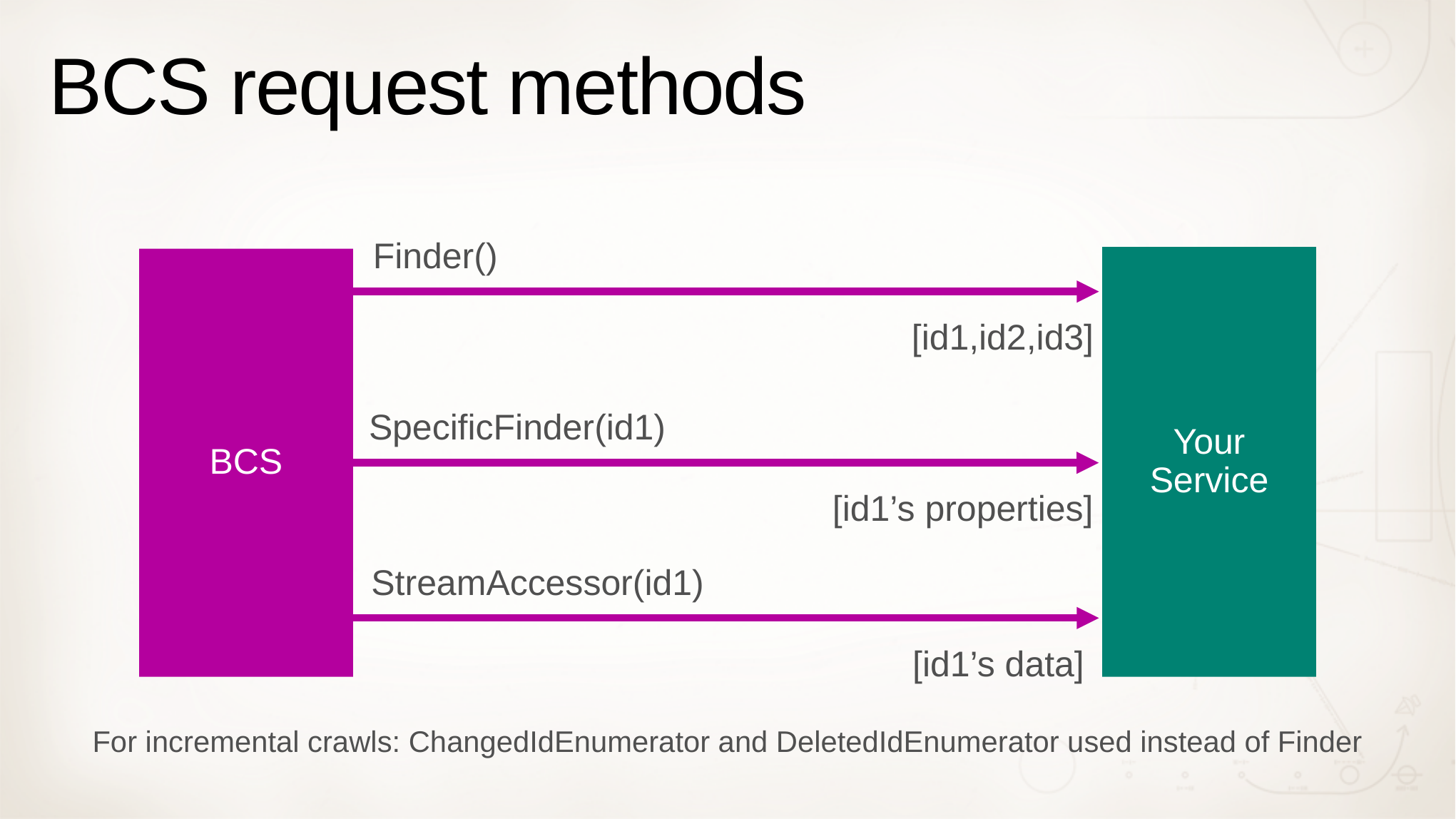

# BCS request methods

Finder()
Your
Service
BCS
[id1,id2,id3]
SpecificFinder(id1)
[id1’s properties]
StreamAccessor(id1)
[id1’s data]
For incremental crawls: ChangedIdEnumerator and DeletedIdEnumerator used instead of Finder